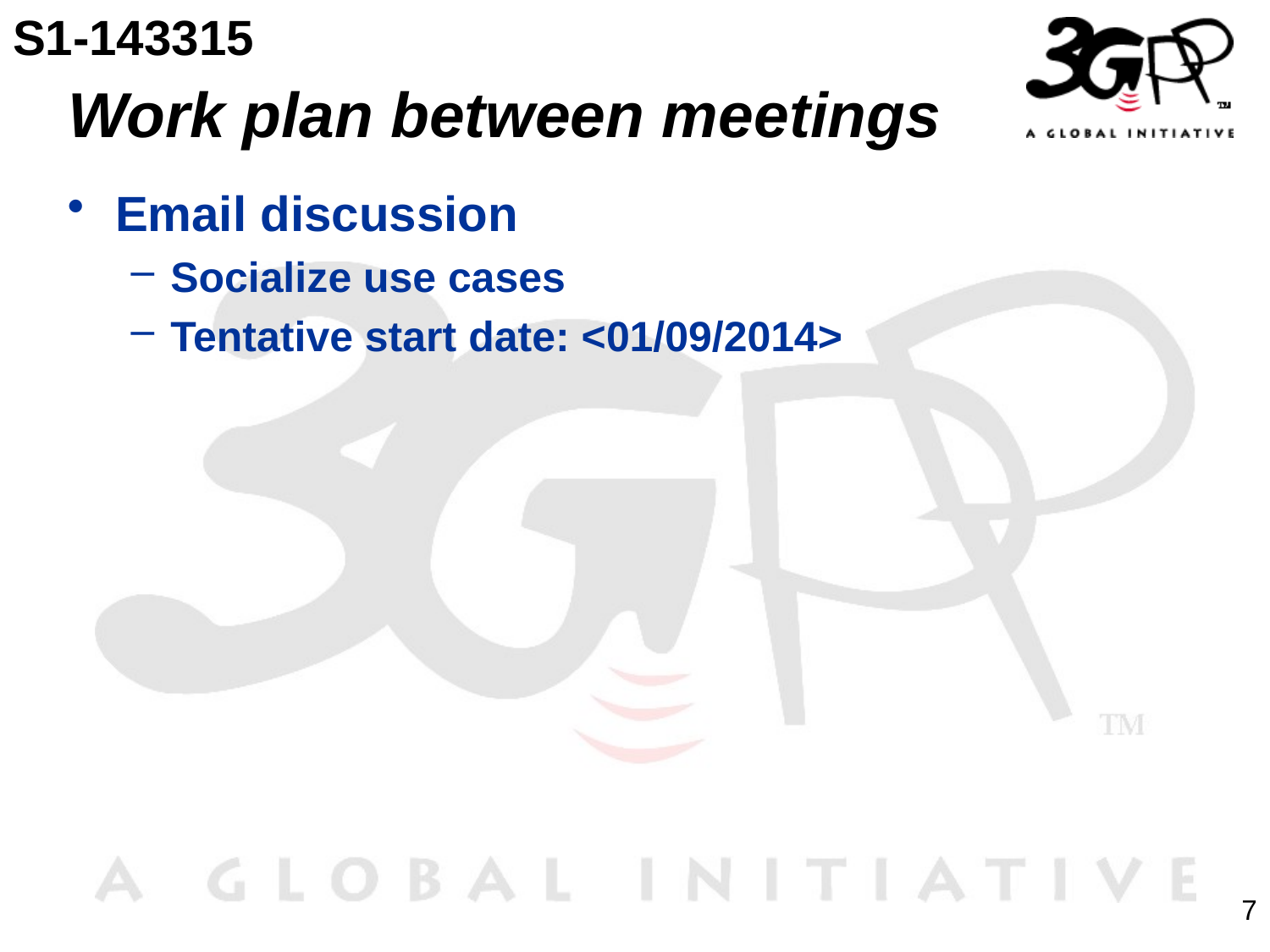

S1-143315
# Work plan between meetings
Email discussion
Socialize use cases
Tentative start date: <01/09/2014>

7